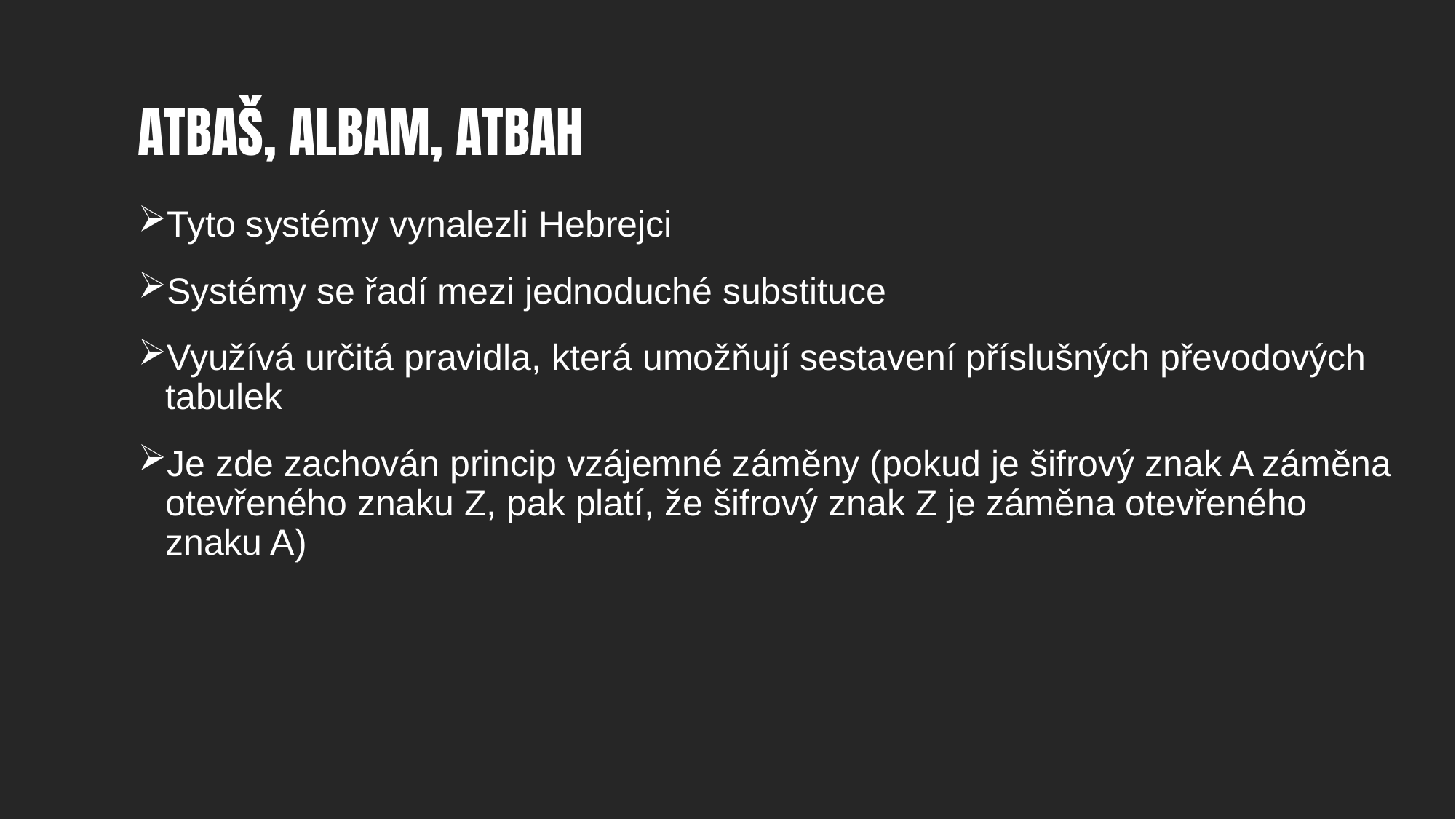

# ATBAŠ, ALBAM, ATBAH
Tyto systémy vynalezli Hebrejci
Systémy se řadí mezi jednoduché substituce
Využívá určitá pravidla, která umožňují sestavení příslušných převodových tabulek
Je zde zachován princip vzájemné záměny (pokud je šifrový znak A záměna otevřeného znaku Z, pak platí, že šifrový znak Z je záměna otevřeného znaku A)